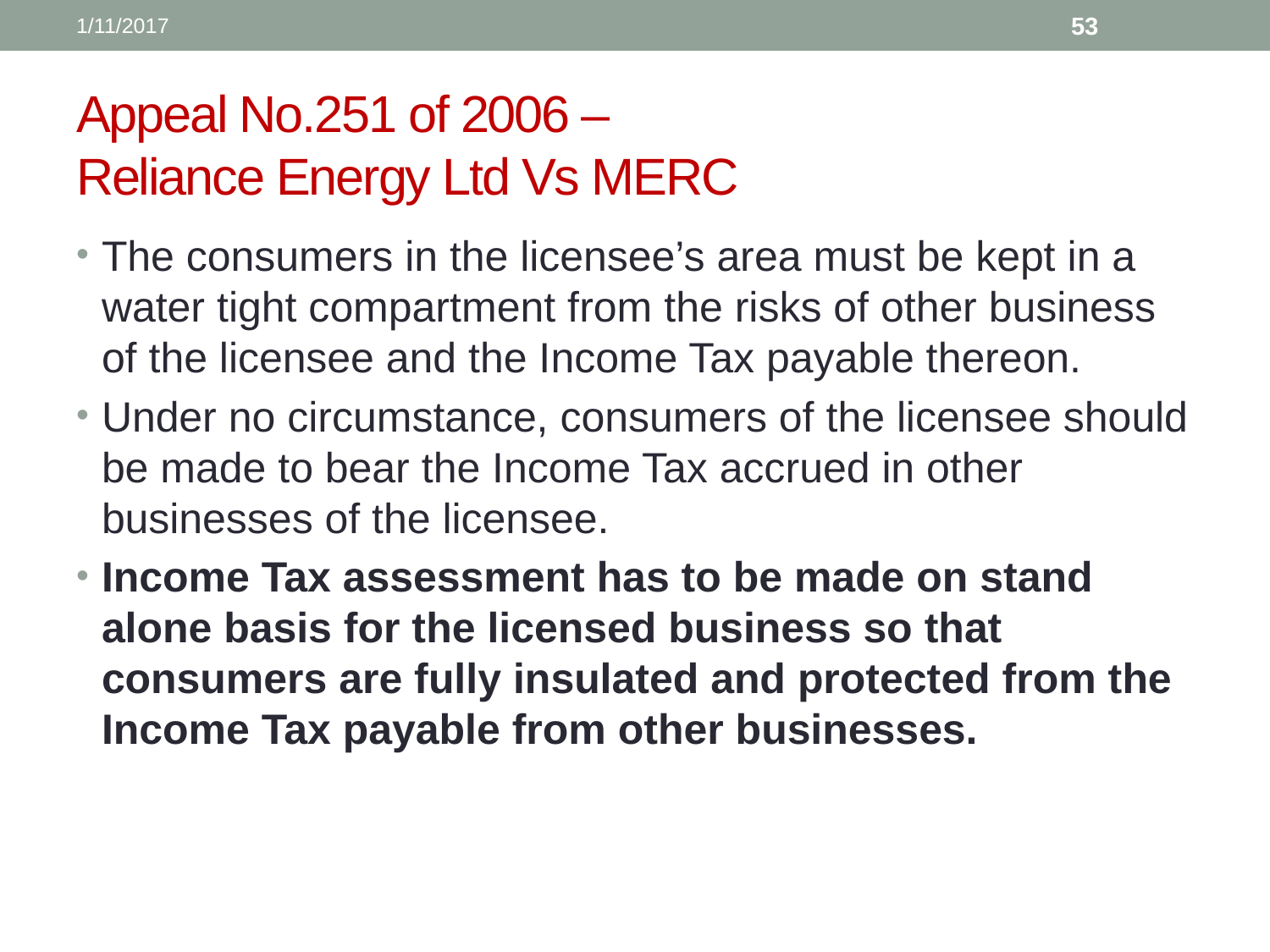

1/11/2017
53
# Appeal No.251 of 2006 – Reliance Energy Ltd Vs MERC
The consumers in the licensee’s area must be kept in a water tight compartment from the risks of other business of the licensee and the Income Tax payable thereon.
Under no circumstance, consumers of the licensee should be made to bear the Income Tax accrued in other businesses of the licensee.
Income Tax assessment has to be made on stand alone basis for the licensed business so that consumers are fully insulated and protected from the Income Tax payable from other businesses.